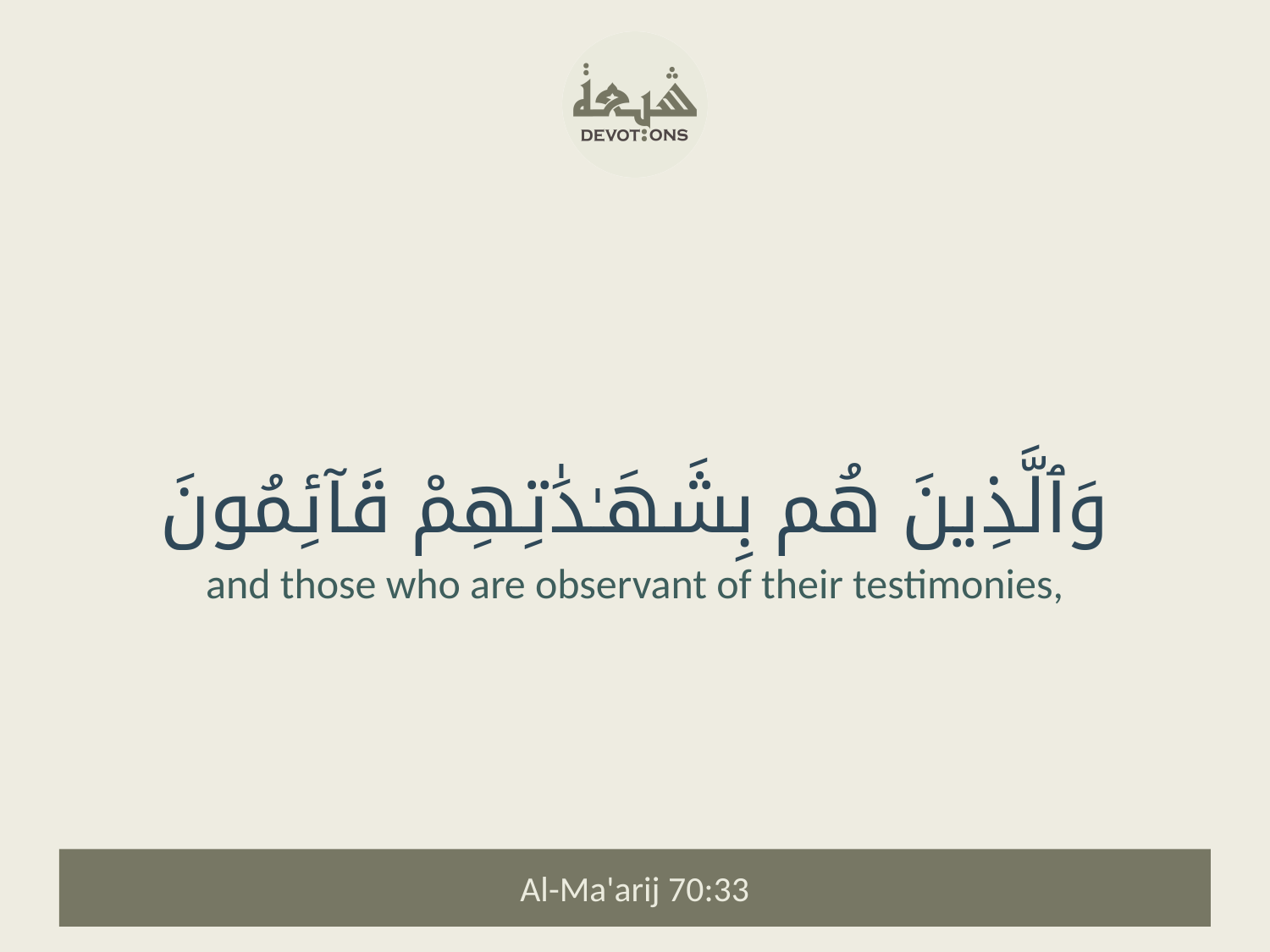

وَٱلَّذِينَ هُم بِشَهَـٰدَٰتِهِمْ قَآئِمُونَ
and those who are observant of their testimonies,
Al-Ma'arij 70:33